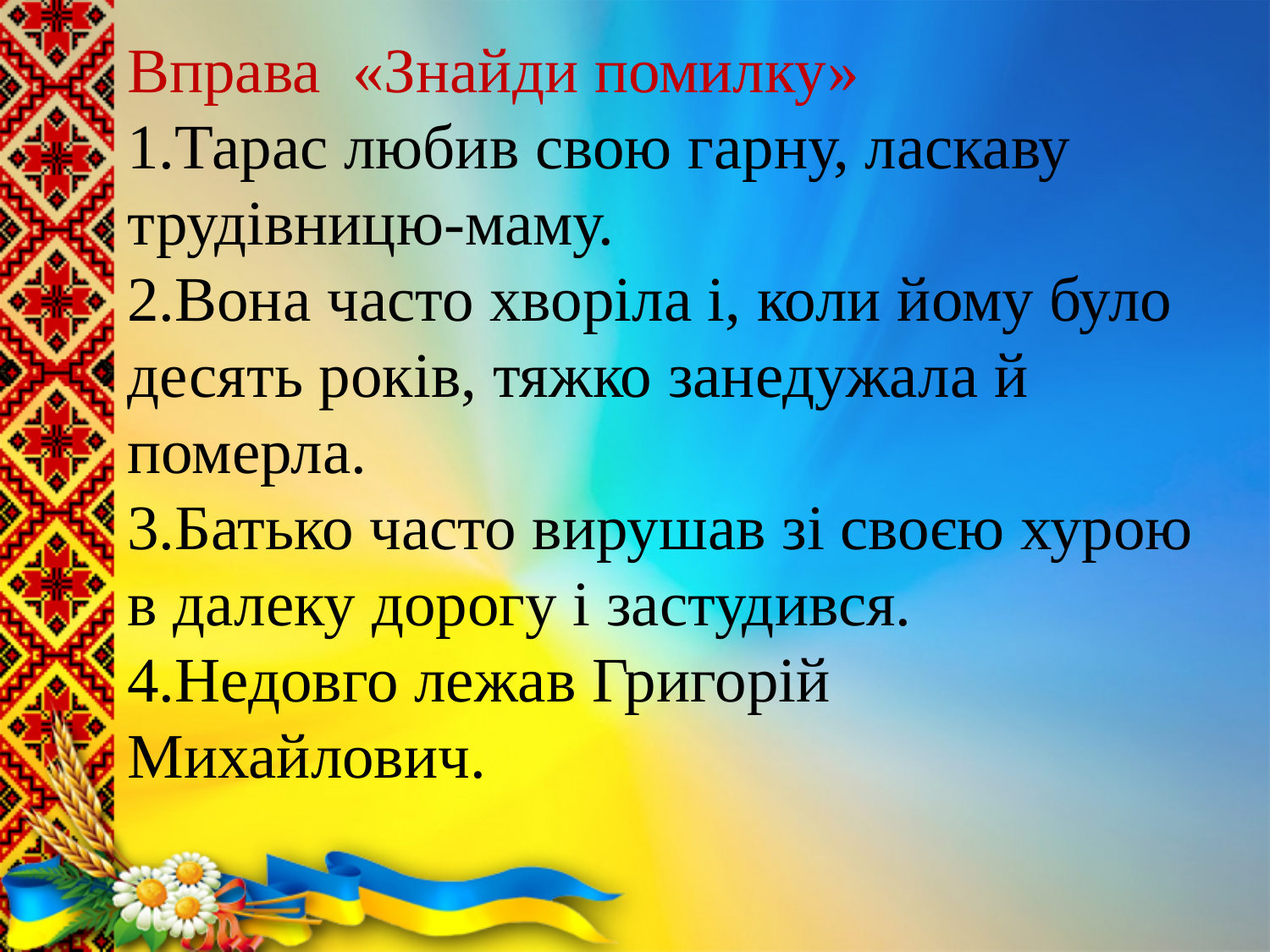

Вправа  «Знайди помилку»
1.Тарас любив свою гарну, ласкаву трудівницю-маму.
2.Вона часто хворіла і, коли йому було десять років, тяжко занедужала й померла.
3.Батько часто вирушав зі своєю хурою в далеку дорогу і застудився.
4.Недовго лежав Григорій Михайлович.